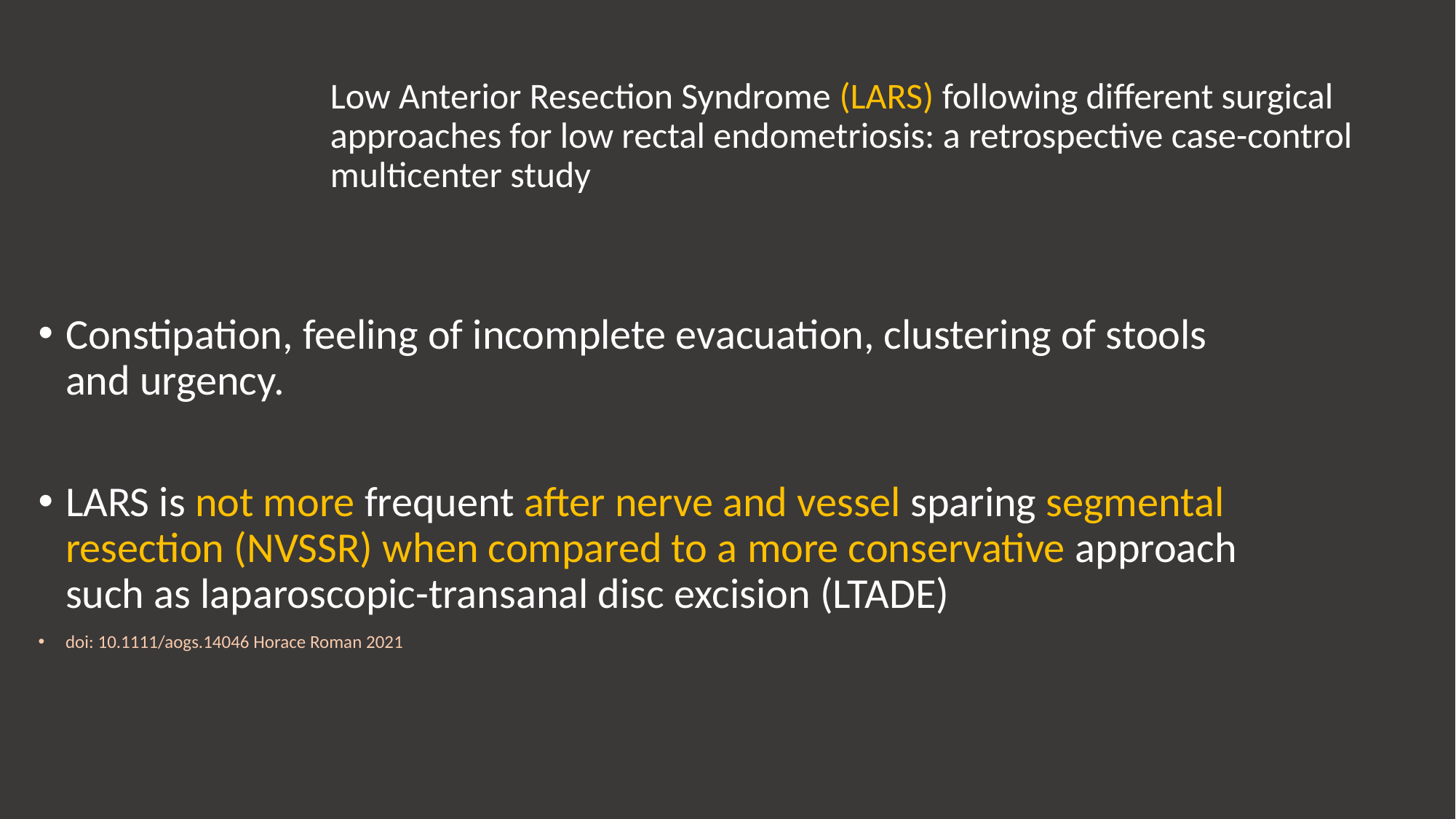

# Low Anterior Resection Syndrome (LARS) following different surgical approaches for low rectal endometriosis: a retrospective case-control multicenter study
Constipation, feeling of incomplete evacuation, clustering of stools and urgency.

LARS is not more frequent after nerve and vessel sparing segmental resection (NVSSR) when compared to a more conservative approach such as laparoscopic-transanal disc excision (LTADE)
doi: 10.1111/aogs.14046 Horace Roman 2021